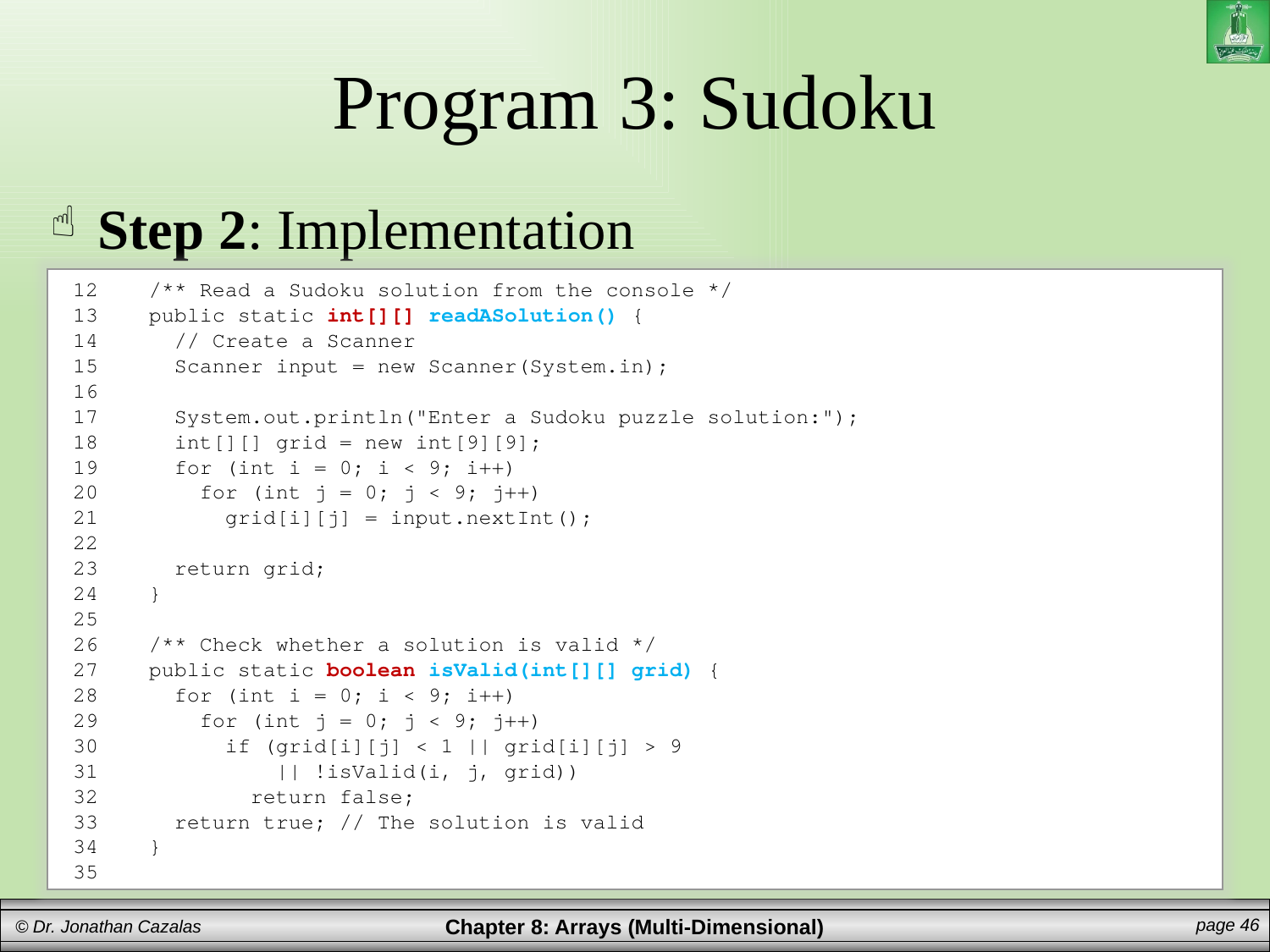

# Program 3: Sudoku
Step 2: Implementation
 12    /** Read a Sudoku solution from the console */
 13    public static int[][] readASolution() {
 14      // Create a Scanner
 15      Scanner input = new Scanner(System.in);
 16
 17      System.out.println("Enter a Sudoku puzzle solution:");
 18      int[][] grid = new int[9][9];
 19      for (int i = 0; i < 9; i++)
 20        for (int j = 0; j < 9; j++)
 21          grid[i][j] = input.nextInt();
 22
 23      return grid;
 24    }
 25
 26    /** Check whether a solution is valid */
 27    public static boolean isValid(int[][] grid) {
 28      for (int i = 0; i < 9; i++)
 29        for (int j = 0; j < 9; j++)
 30          if (grid[i][j] < 1 || grid[i][j] > 9
 31              || !isValid(i, j, grid))
 32            return false;
 33      return true; // The solution is valid
 34    }
 35